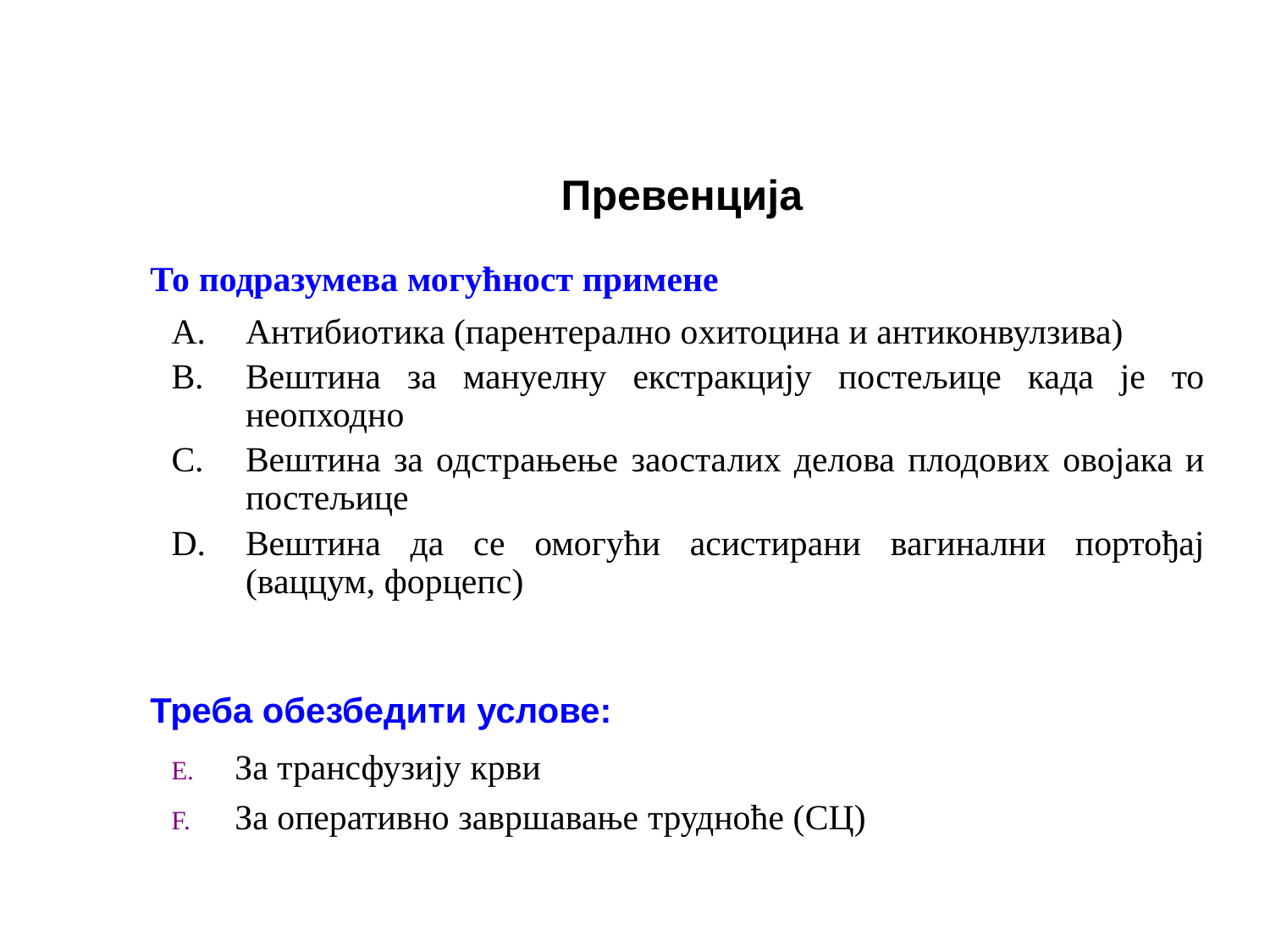

# Превенција
То подразумева могућност примене
Антибиотика (парентерално оxитоцина и антиконвулзива)
Вештина за мануелну екстракцију постељице када је то неопходно
Вештина за одстрањење заосталих делова плодових овојака и постељице
Вештина да се омогући асистирани вагинални портођај (ваццум, форцепс)
Треба обезбедити услове:
За трансфузију крви
За оперативно завршавање трудноће (СЦ)